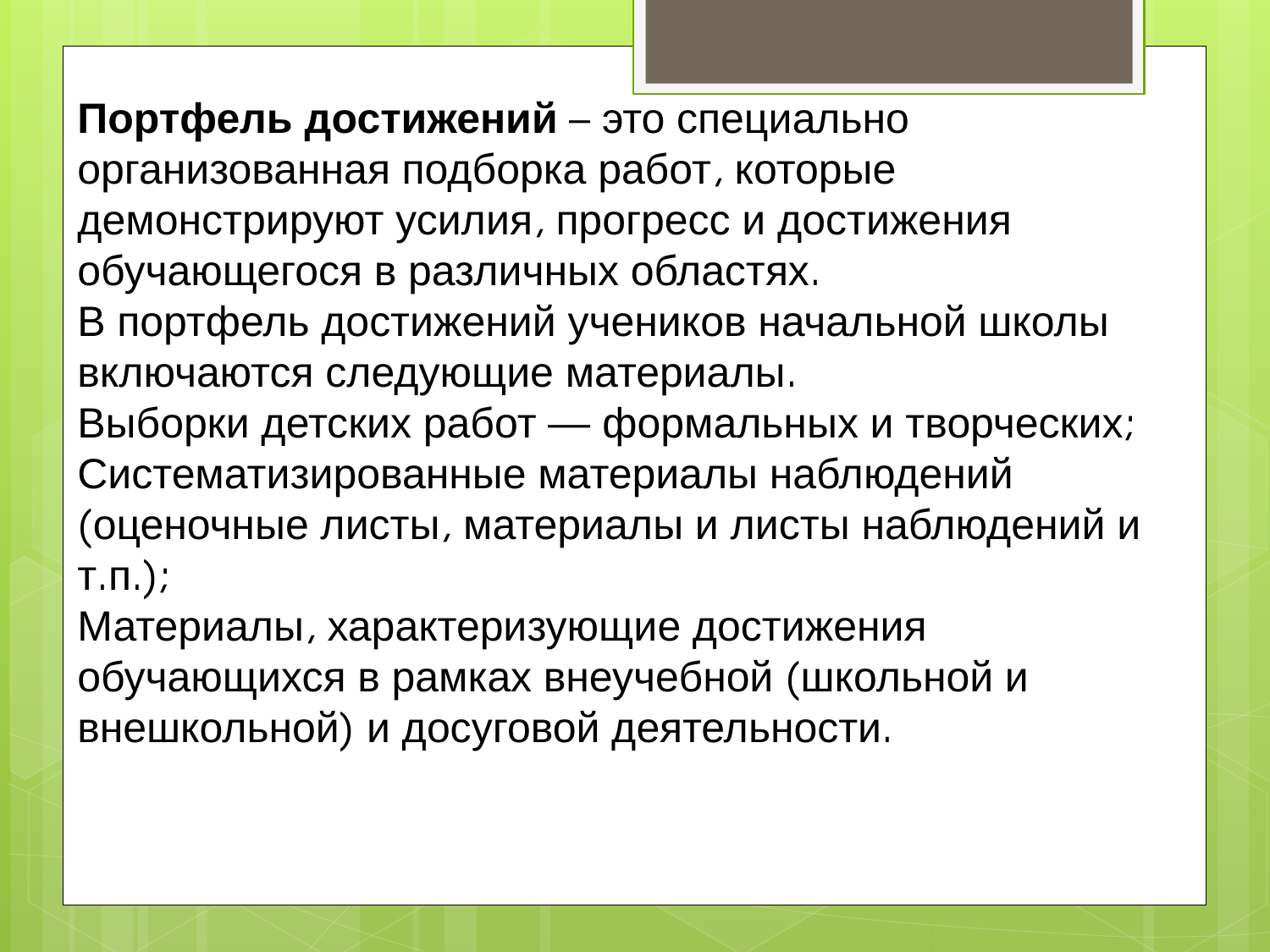

Портфель достижений – это специально организованная подборка работ, которые демонстрируют усилия, прогресс и достижения обучающегося в различных областях.
В портфель достижений учеников начальной школы  включаются следующие материалы.
Выборки детских работ — формальных и творческих;
Систематизированные материалы наблюдений (оценочные листы, материалы и листы наблюдений и т.п.);
Материалы, характеризующие достижения обучающихся в рамках внеучебной (школьной и внешкольной) и досуговой деятельности.